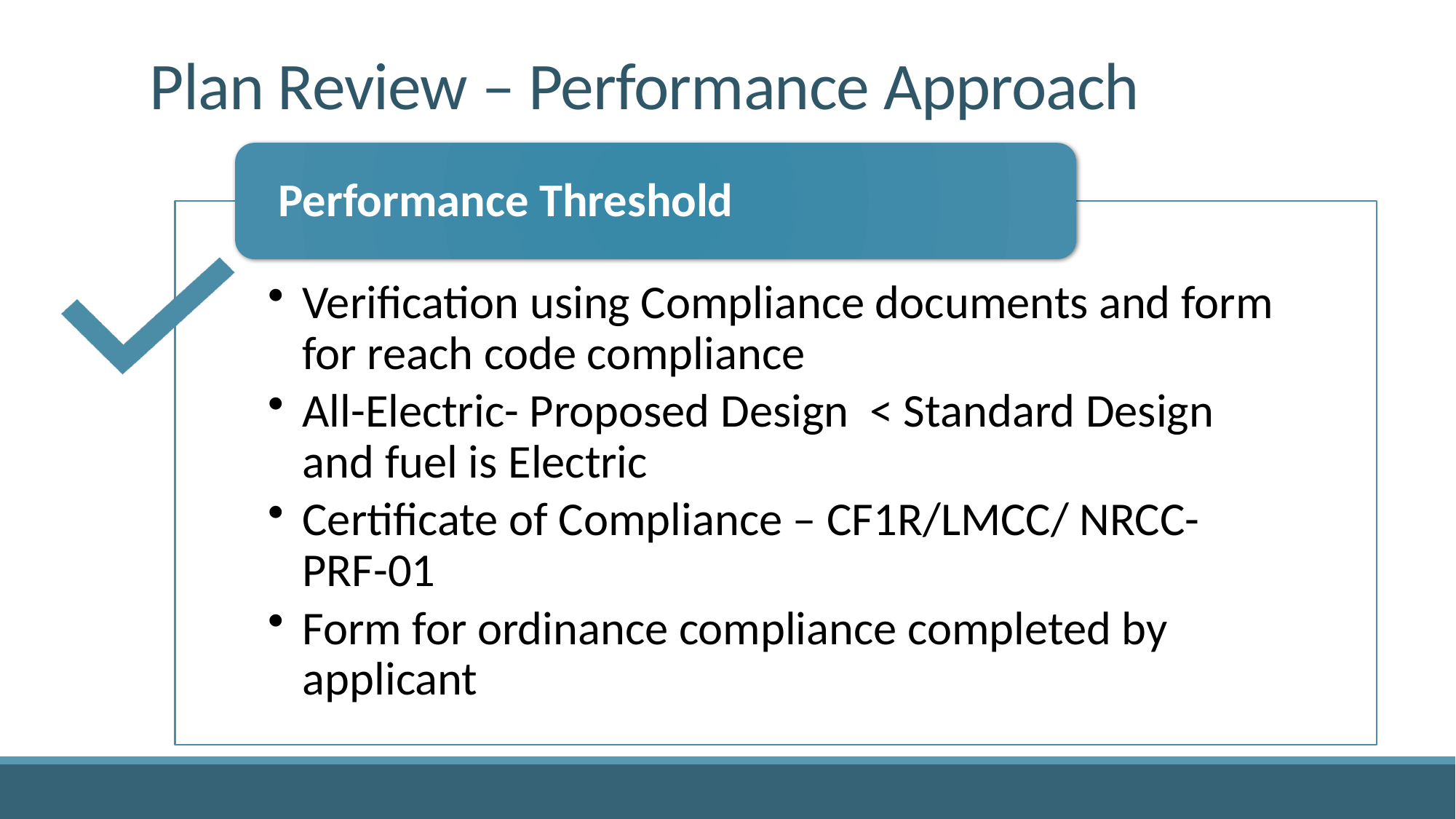

# Plan Review – Performance Approach
Verification using Compliance documents and form for reach code compliance
All-Electric- Proposed Design  < Standard Design and fuel is Electric
Certificate of Compliance – CF1R/LMCC/ NRCC-PRF-01
Form for ordinance compliance completed by applicant
Performance Threshold